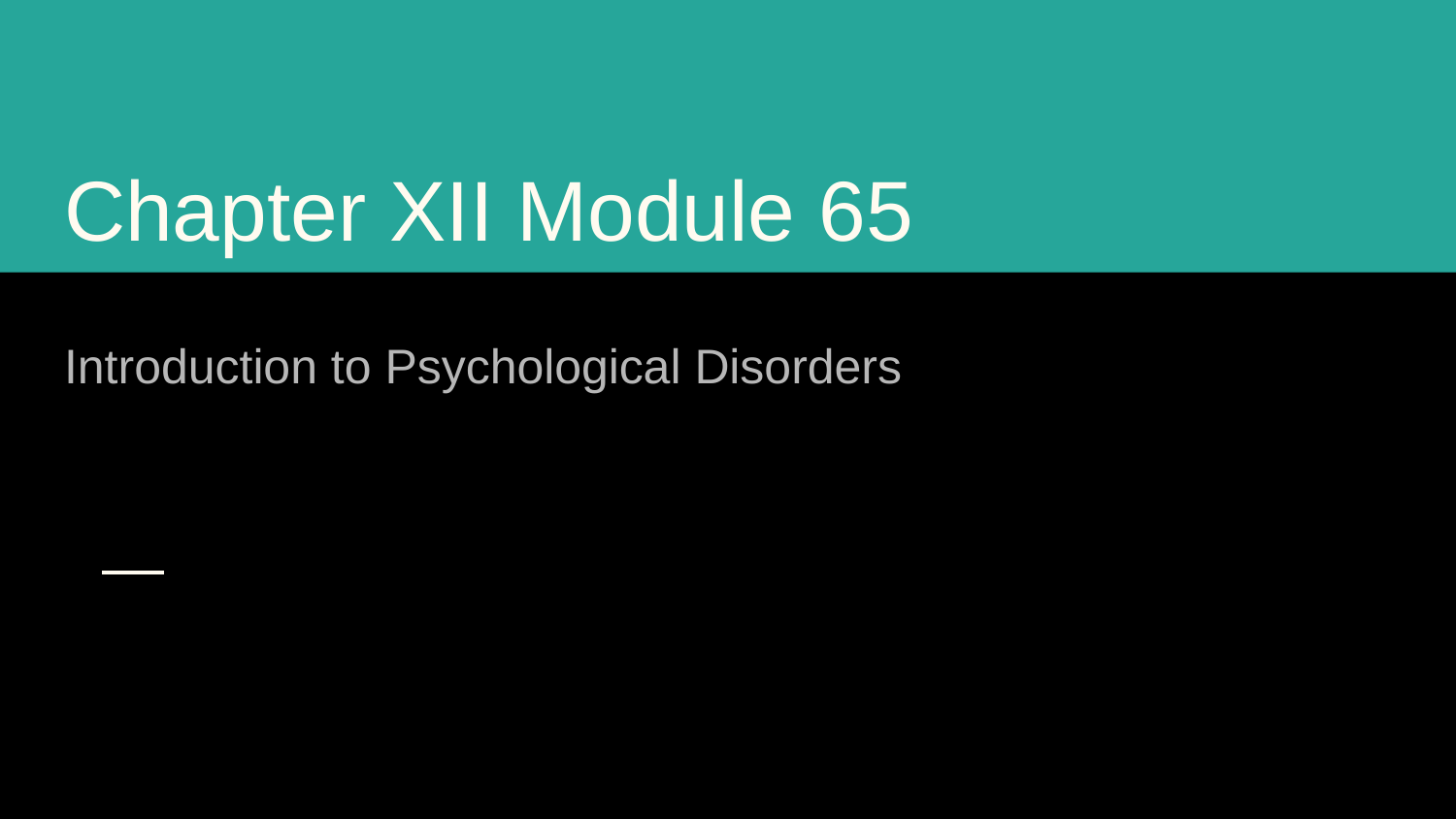

# Chapter XII Module 65
Introduction to Psychological Disorders